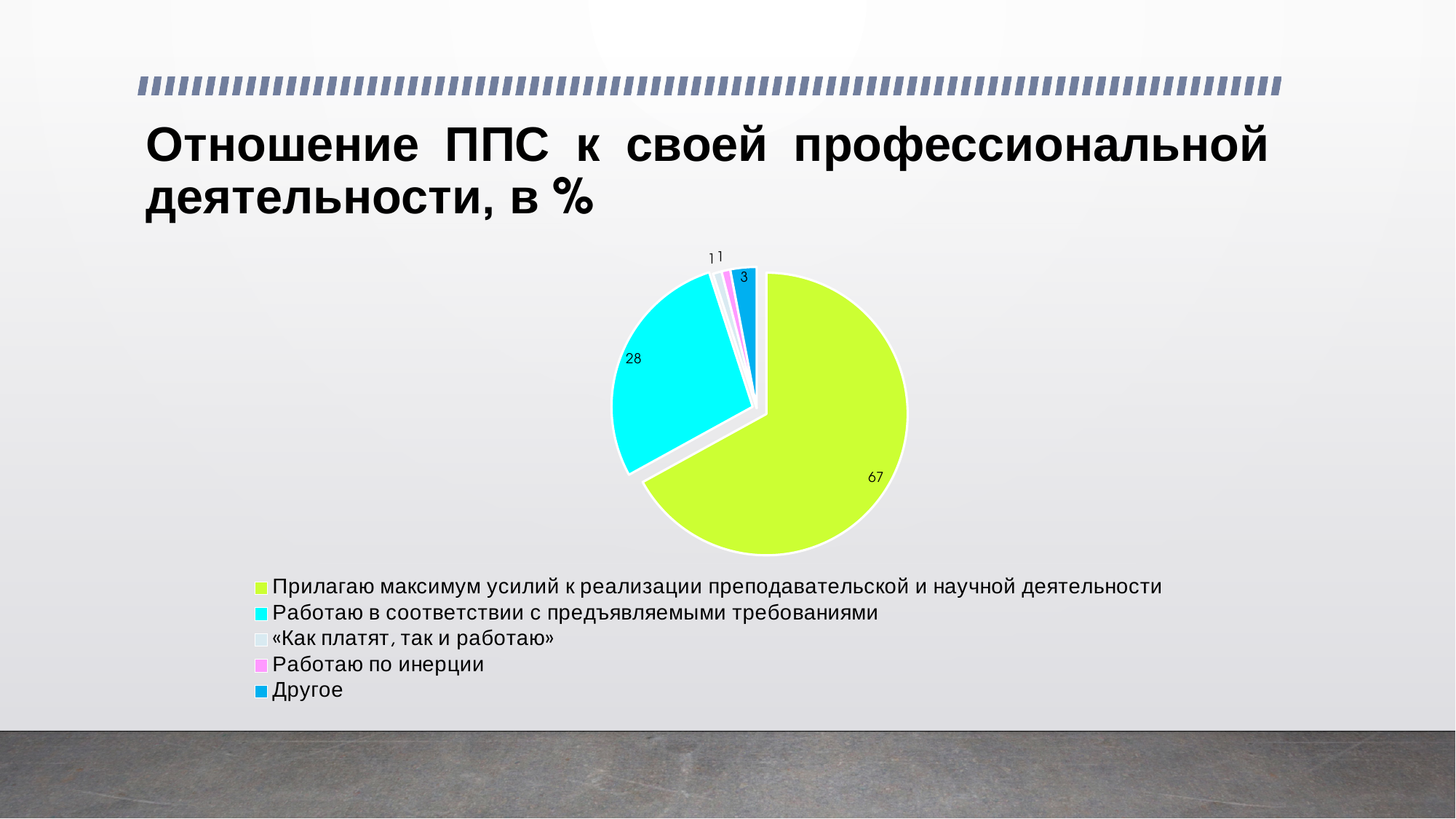

# Отношение ППС к своей профессиональной деятельности, в %

### Chart

| Category | Столбец1 |
|---|---|
| Прилагаю максимум усилий к реализации преподавательской и научной деятельности | 67.0 |
| Работаю в соответствии с предъявляемыми требованиями | 28.0 |
| «Как платят, так и работаю» | 1.0 |
| Работаю по инерции | 1.0 |
| Другое  | 3.0 |